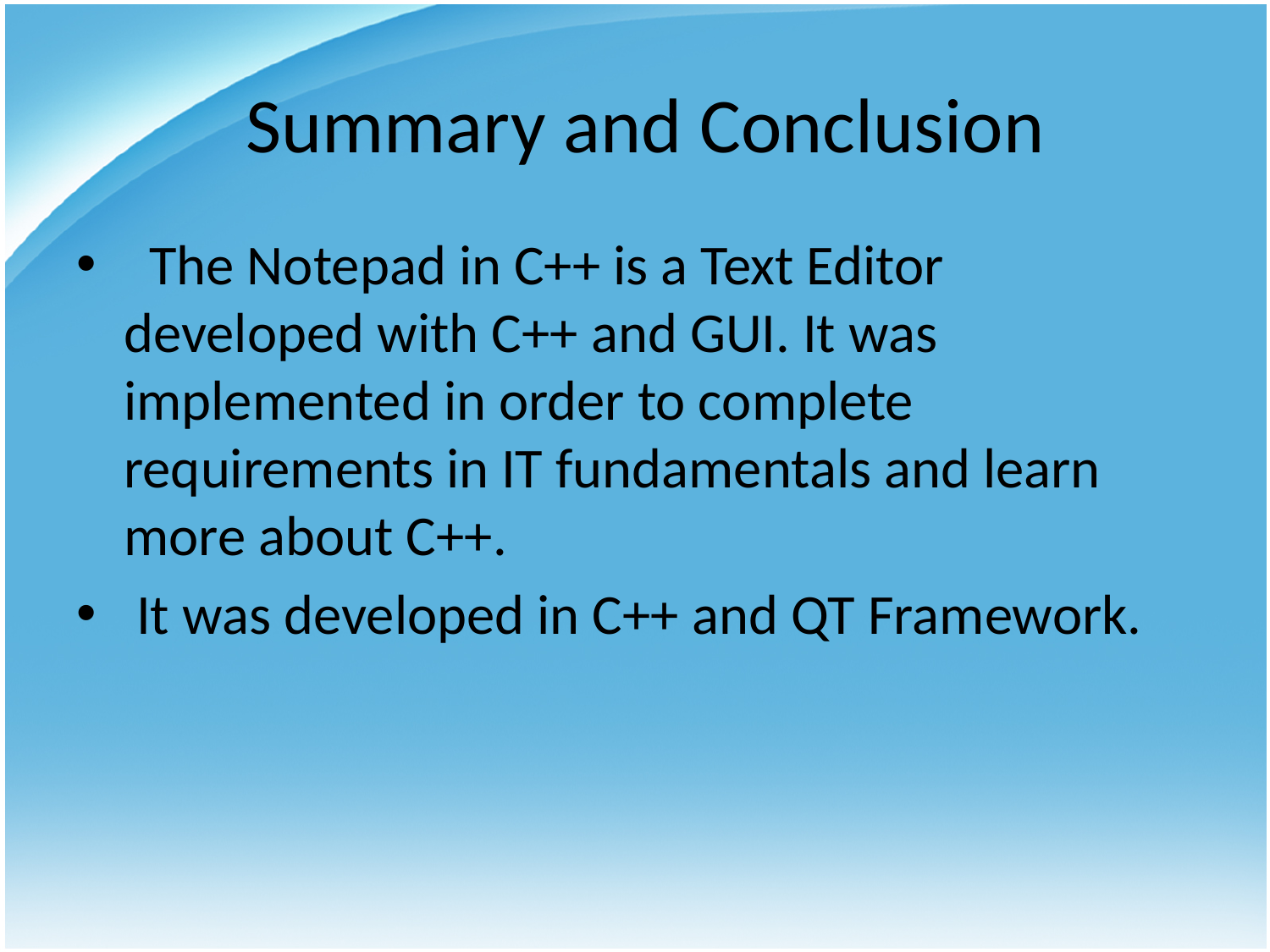

# Summary and Conclusion
  The Notepad in C++ is a Text Editor developed with C++ and GUI. It was implemented in order to complete requirements in IT fundamentals and learn more about C++.
 It was developed in C++ and QT Framework.